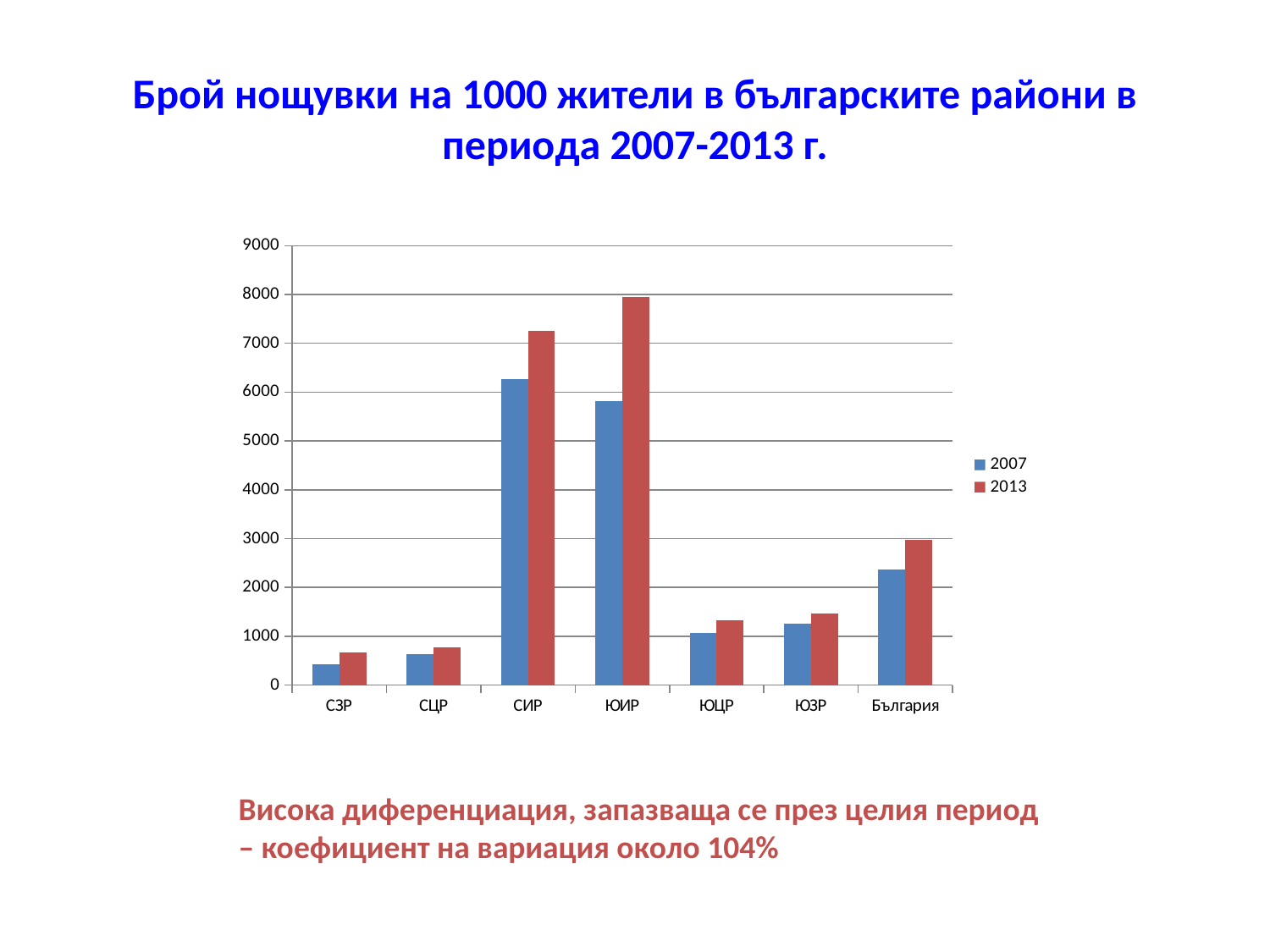

# Брой нощувки на 1000 жители в българските райони в периода 2007-2013 г.

### Chart

| Category | 2007 | 2013 |
|---|---|---|
| СЗР | 430.23 | 665.78 |
| СЦР | 638.06 | 770.87 |
| СИР | 6259.98 | 7247.47 |
| ЮИР | 5815.41 | 7952.83 |
| ЮЦР | 1073.15 | 1336.77 |
| ЮЗР | 1262.11 | 1463.21 |
| България | 2366.53 | 2983.5 |
Висока диференциация, запазваща се през целия период
– коефициент на вариация около 104%